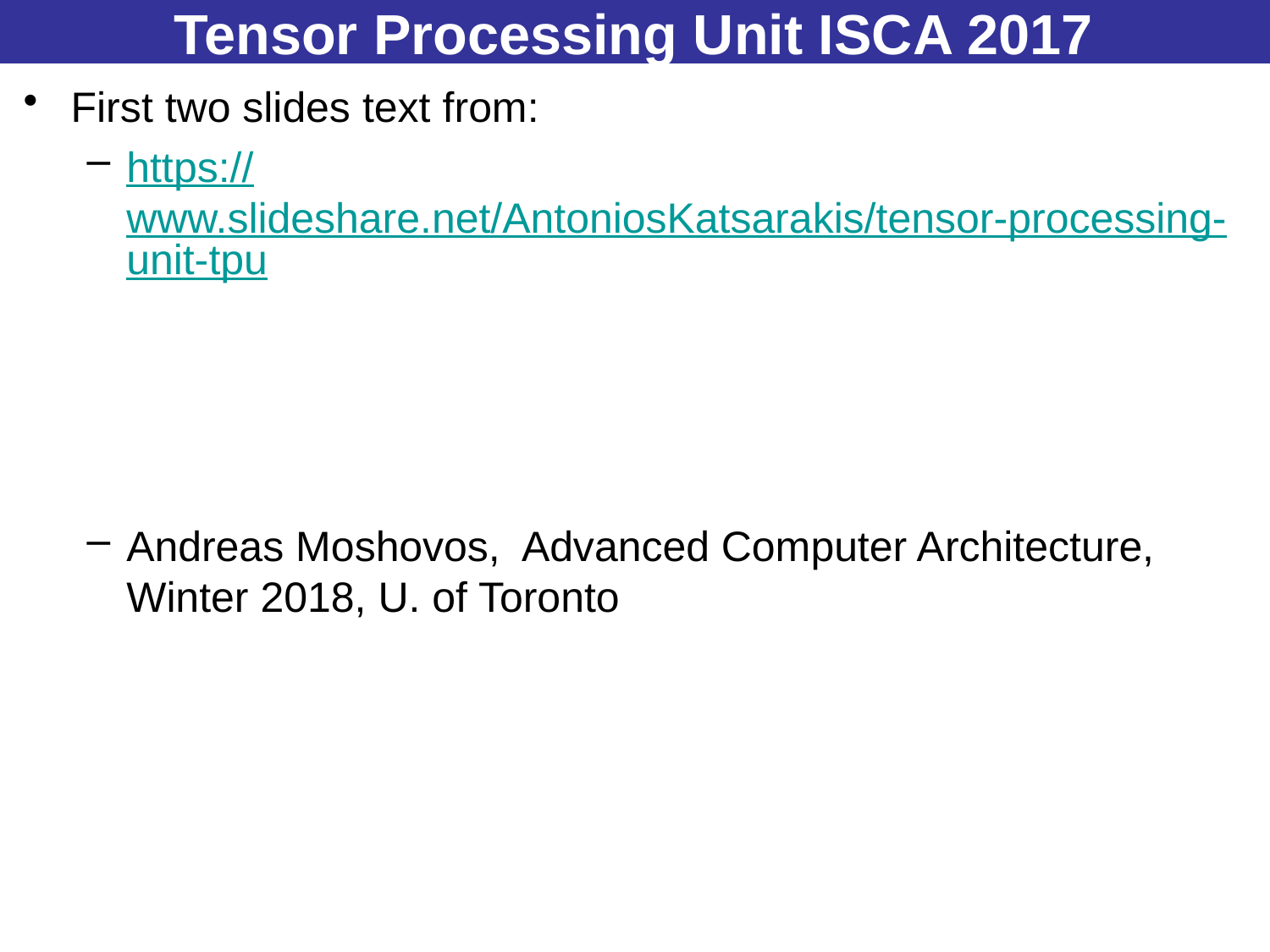

# Tensor Processing Unit ISCA 2017
First two slides text from:
https://www.slideshare.net/AntoniosKatsarakis/tensor-processing-unit-tpu

Andreas Moshovos,  Advanced Computer Architecture, Winter 2018, U. of Toronto